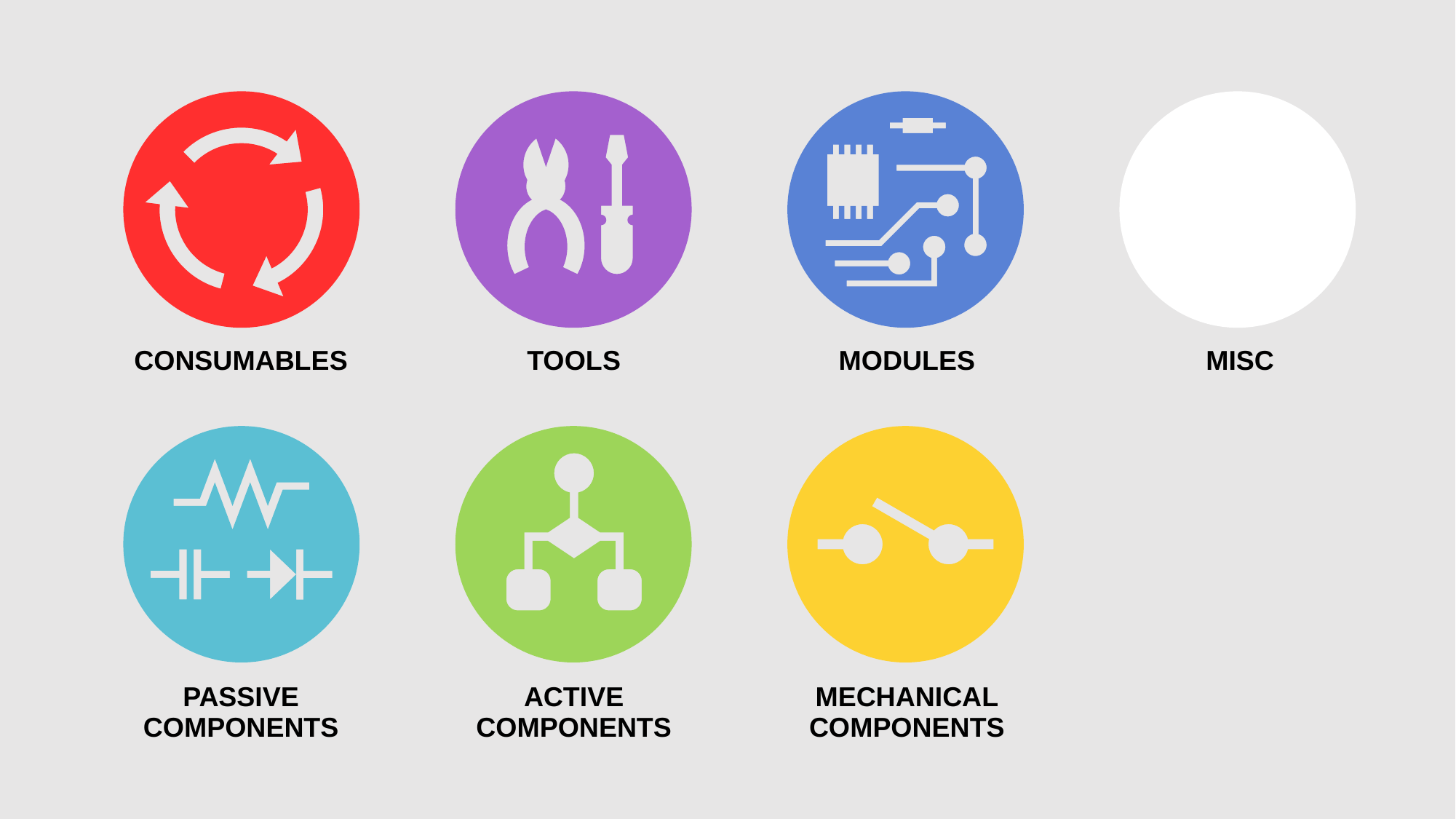

| CONSUMABLES | TOOLS | MODULES | MISC |
| --- | --- | --- | --- |
| PASSIVE COMPONENTS | ACTIVE COMPONENTS | MECHANICAL COMPONENTS |  |